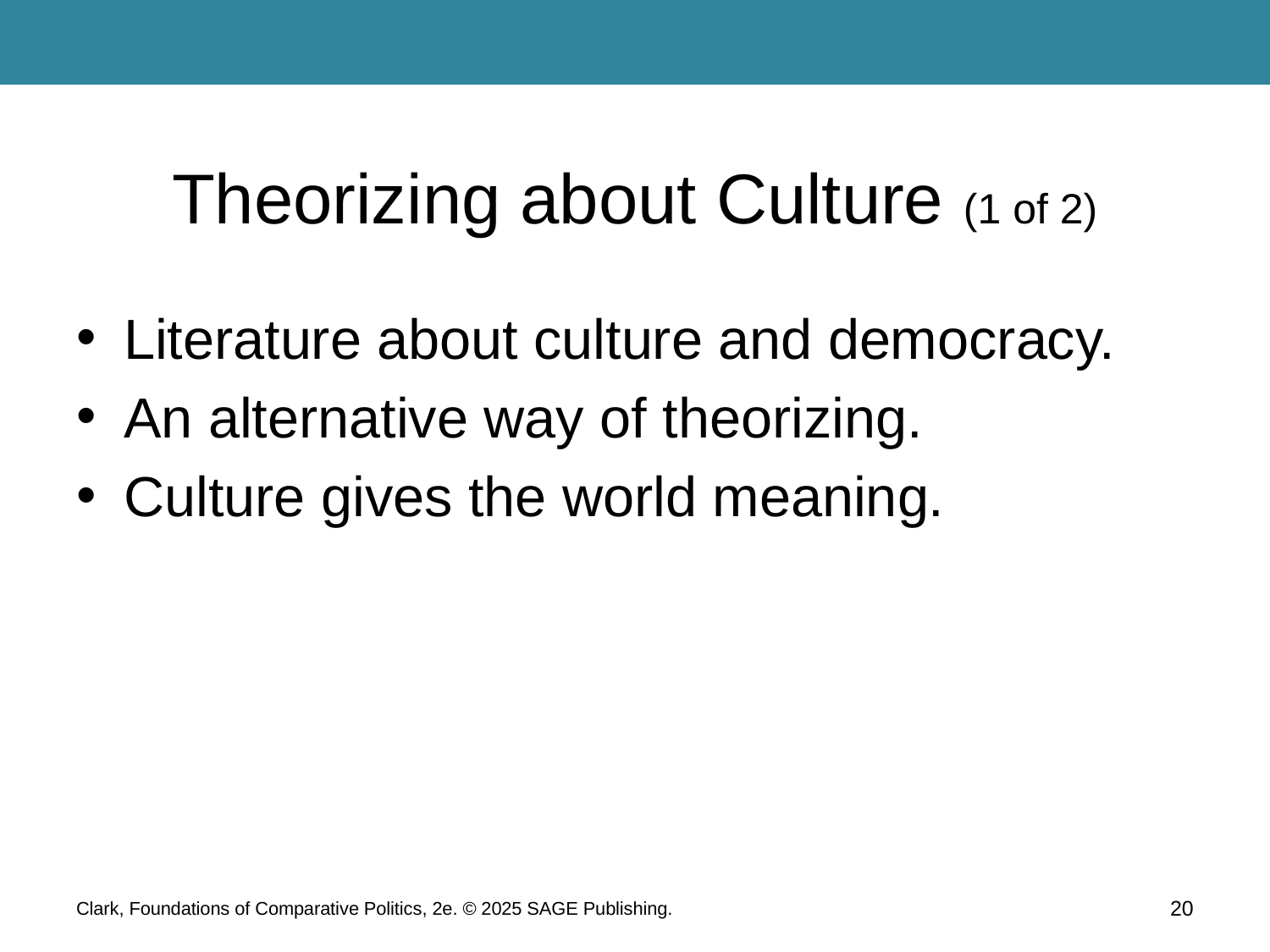

# Theorizing about Culture (1 of 2)
Literature about culture and democracy.
An alternative way of theorizing.
Culture gives the world meaning.

Clark, Foundations of Comparative Politics, 2e. © 2025 SAGE Publishing.
20